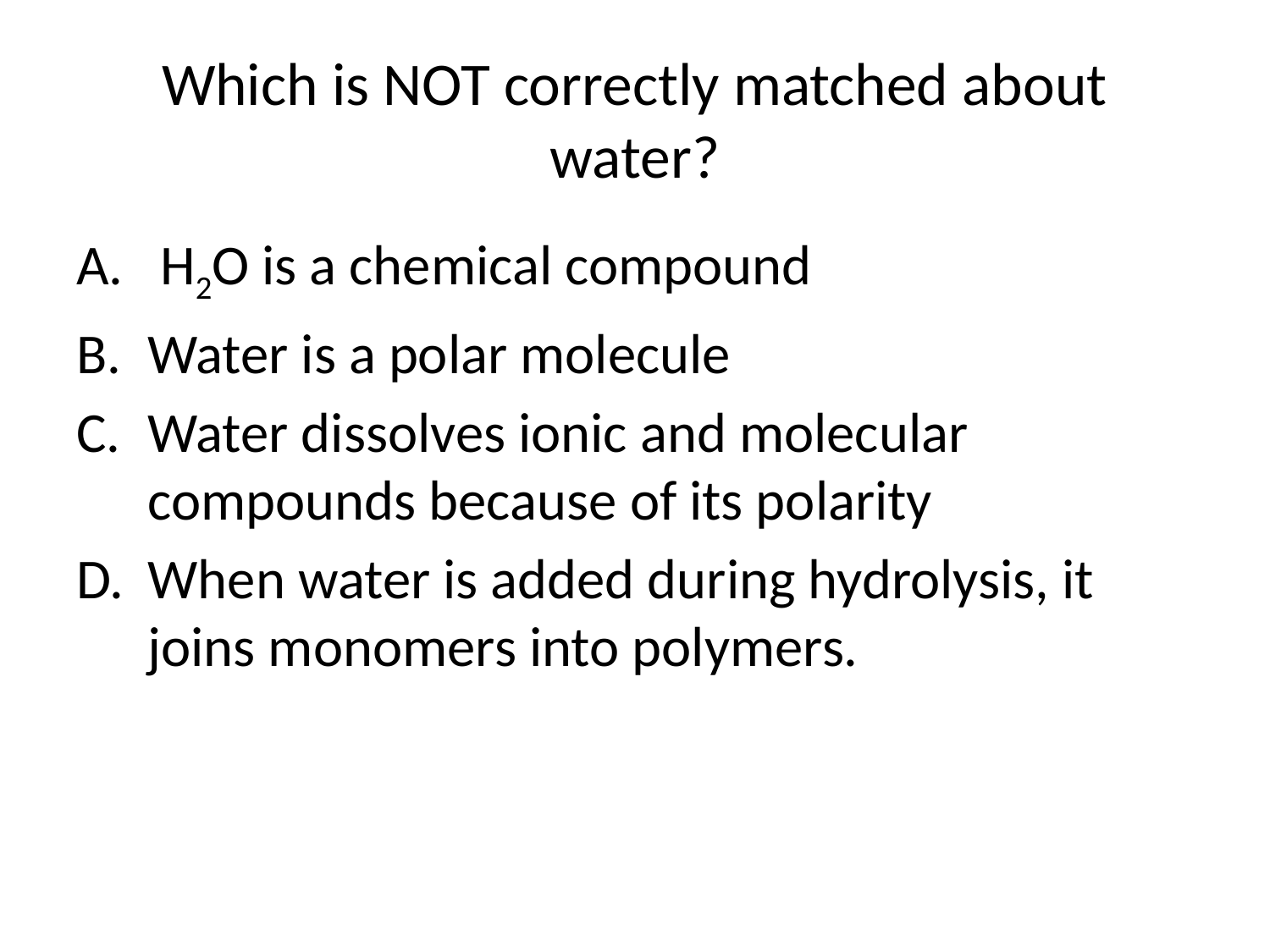

# Which is NOT correctly matched about water?
 H2O is a chemical compound
Water is a polar molecule
Water dissolves ionic and molecular compounds because of its polarity
When water is added during hydrolysis, it joins monomers into polymers.